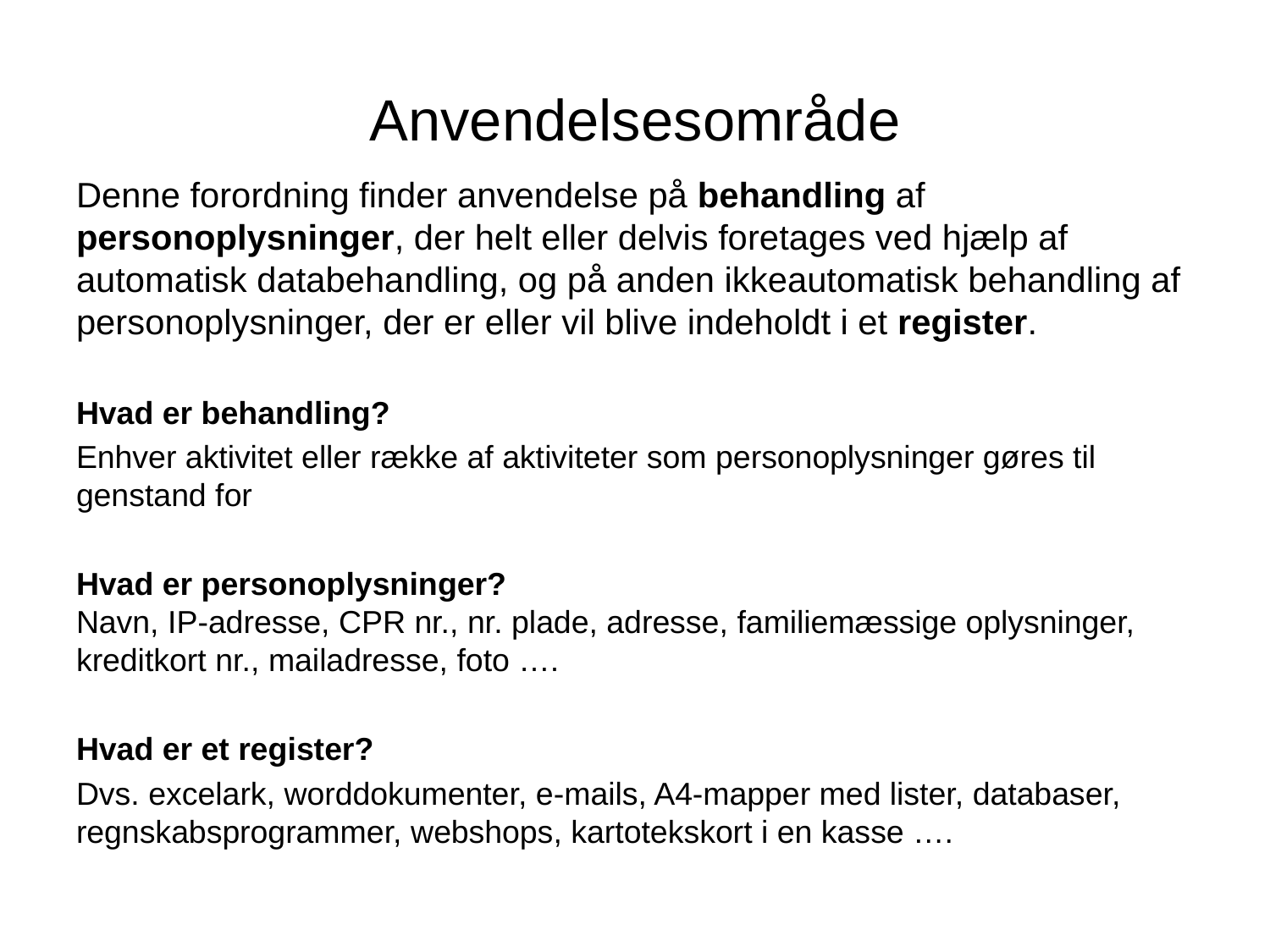

# Anvendelsesområde
Denne forordning finder anvendelse på behandling af personoplysninger, der helt eller delvis foretages ved hjælp af automatisk databehandling, og på anden ikkeautomatisk behandling af personoplysninger, der er eller vil blive indeholdt i et register.

Hvad er behandling?
Enhver aktivitet eller række af aktiviteter som personoplysninger gøres til genstand for

Hvad er personoplysninger?
Navn, IP-adresse, CPR nr., nr. plade, adresse, familiemæssige oplysninger, kreditkort nr., mailadresse, foto ….

Hvad er et register?
Dvs. excelark, worddokumenter, e-mails, A4-mapper med lister, databaser, regnskabsprogrammer, webshops, kartotekskort i en kasse ….